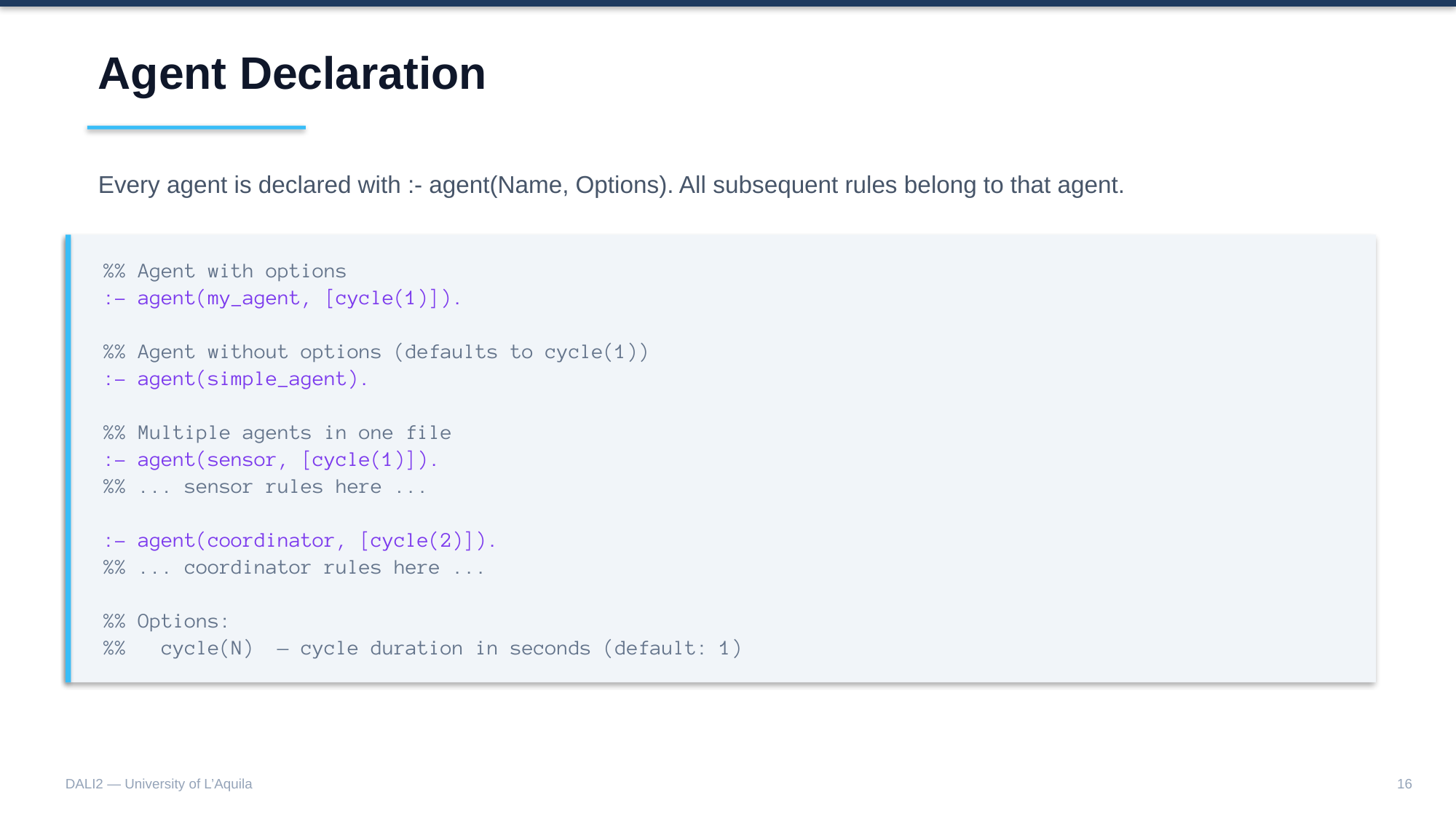

Agent Declaration

Every agent is declared with :- agent(Name, Options). All subsequent rules belong to that agent.

%% Agent with options
:- agent(my_agent, [cycle(1)]).

%% Agent without options (defaults to cycle(1))
:- agent(simple_agent).

%% Multiple agents in one file
:- agent(sensor, [cycle(1)]).
%% ... sensor rules here ...

:- agent(coordinator, [cycle(2)]).
%% ... coordinator rules here ...

%% Options:
%%   cycle(N)  — cycle duration in seconds (default: 1)
DALI2 — University of L’Aquila
16